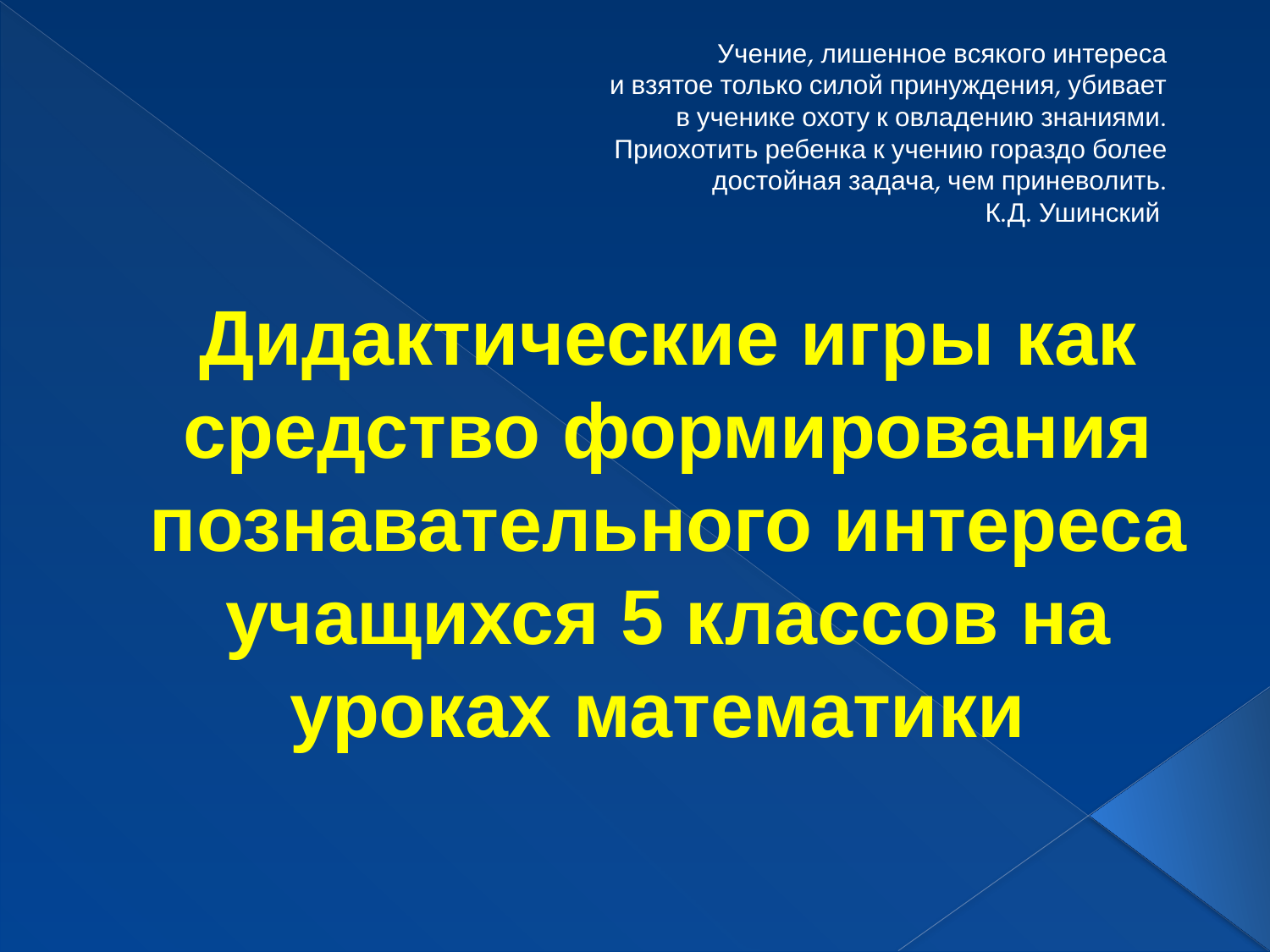

Учение, лишенное всякого интереса
и взятое только силой принуждения, убивает
в ученике охоту к овладению знаниями.
Приохотить ребенка к учению гораздо более
достойная задача, чем приневолить.
К.Д. Ушинский
# Дидактические игры как средство формирования познавательного интереса учащихся 5 классов на уроках математики